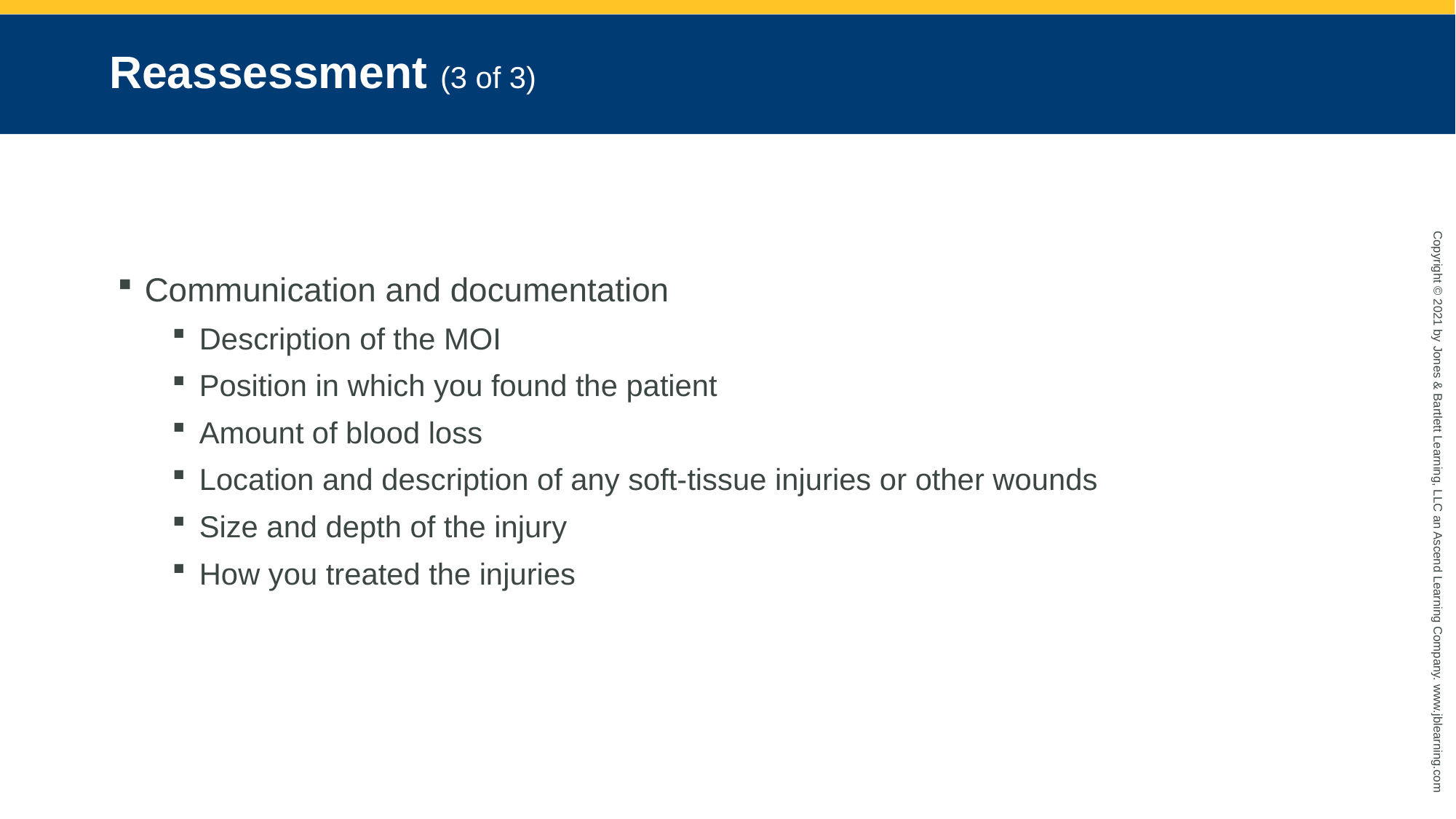

# Reassessment (3 of 3)
Communication and documentation
Description of the MOI
Position in which you found the patient
Amount of blood loss
Location and description of any soft-tissue injuries or other wounds
Size and depth of the injury
How you treated the injuries